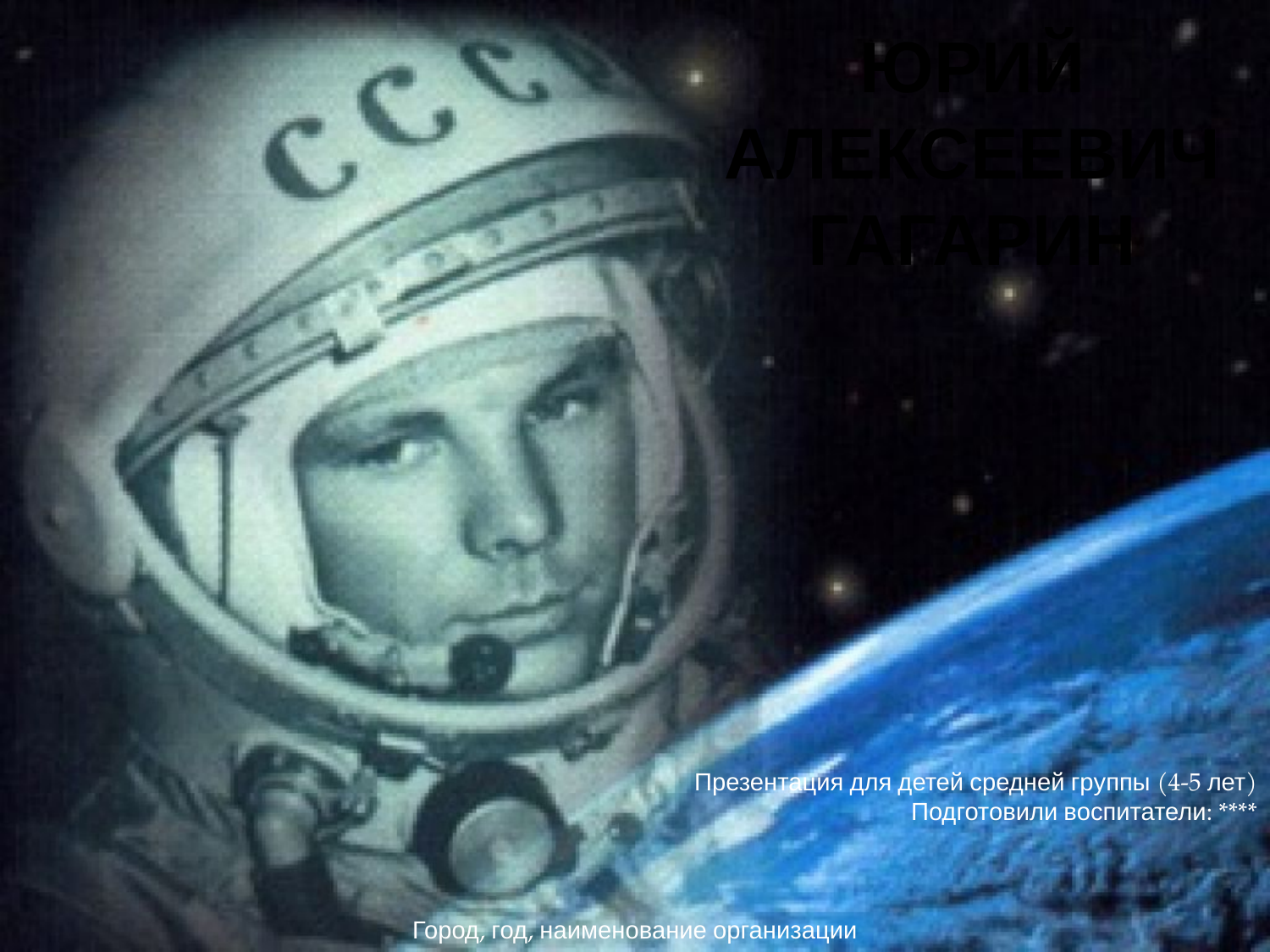

# Юрий Алексеевич Гагарин
Презентация для детей средней группы (4-5 лет)
Подготовили воспитатели: ****

Город, год, наименование организации